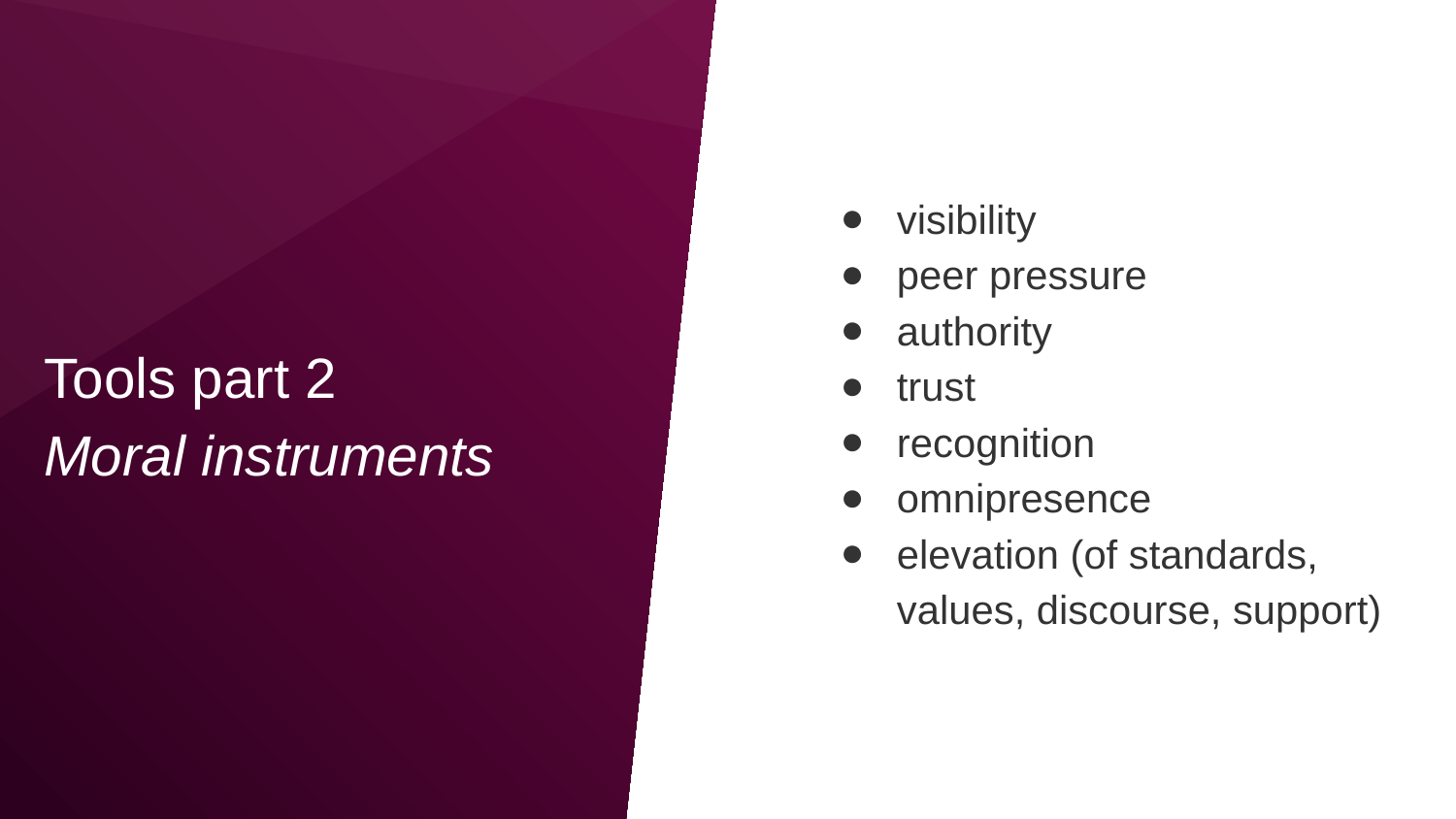

# Tools part 2
Moral instruments
visibility
peer pressure
authority
trust
recognition
omnipresence
elevation (of standards, values, discourse, support)